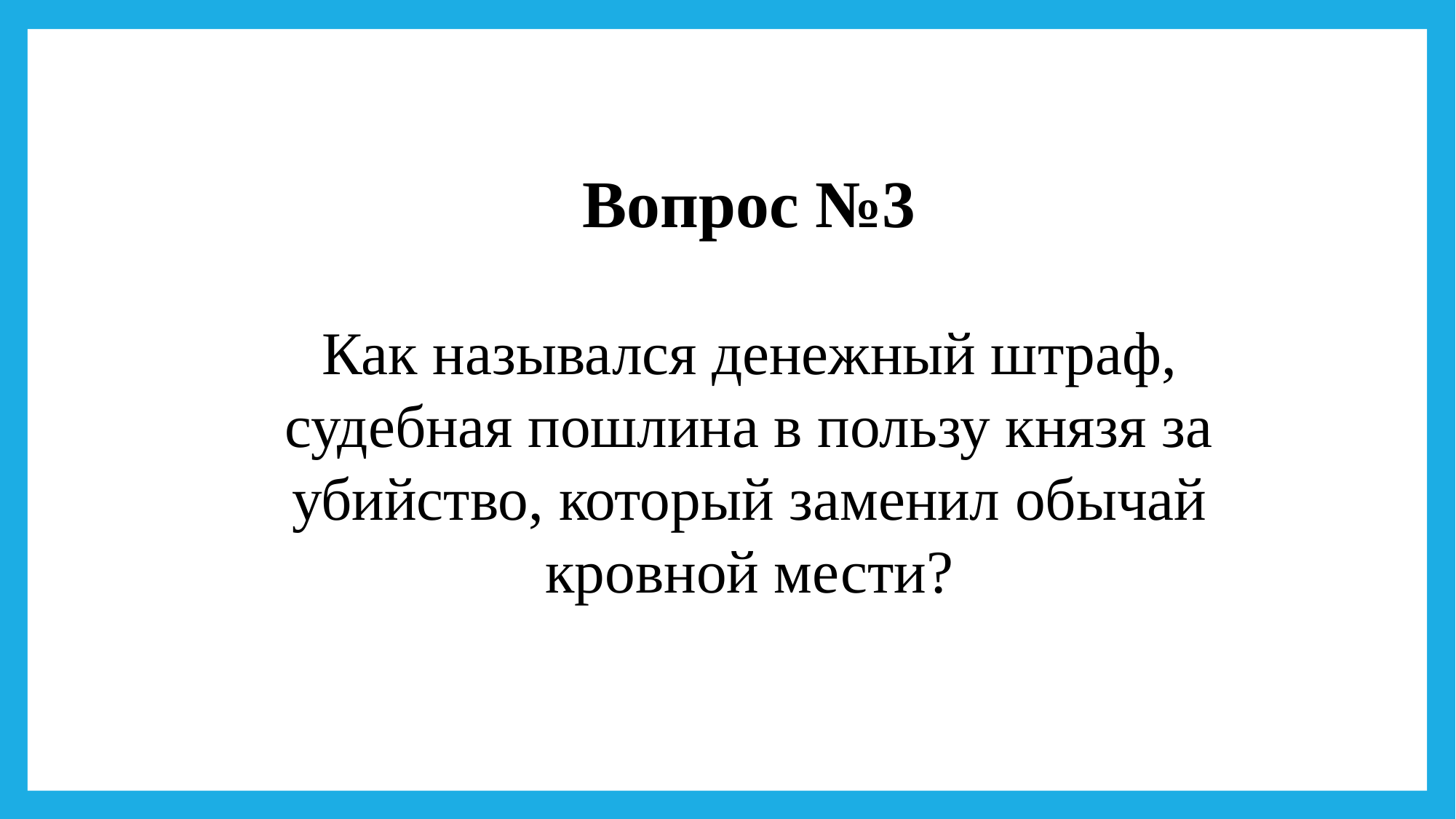

Вопрос №3

Как назывался денежный штраф, судебная пошлина в пользу князя за убийство, который заменил обычай кровной мести?